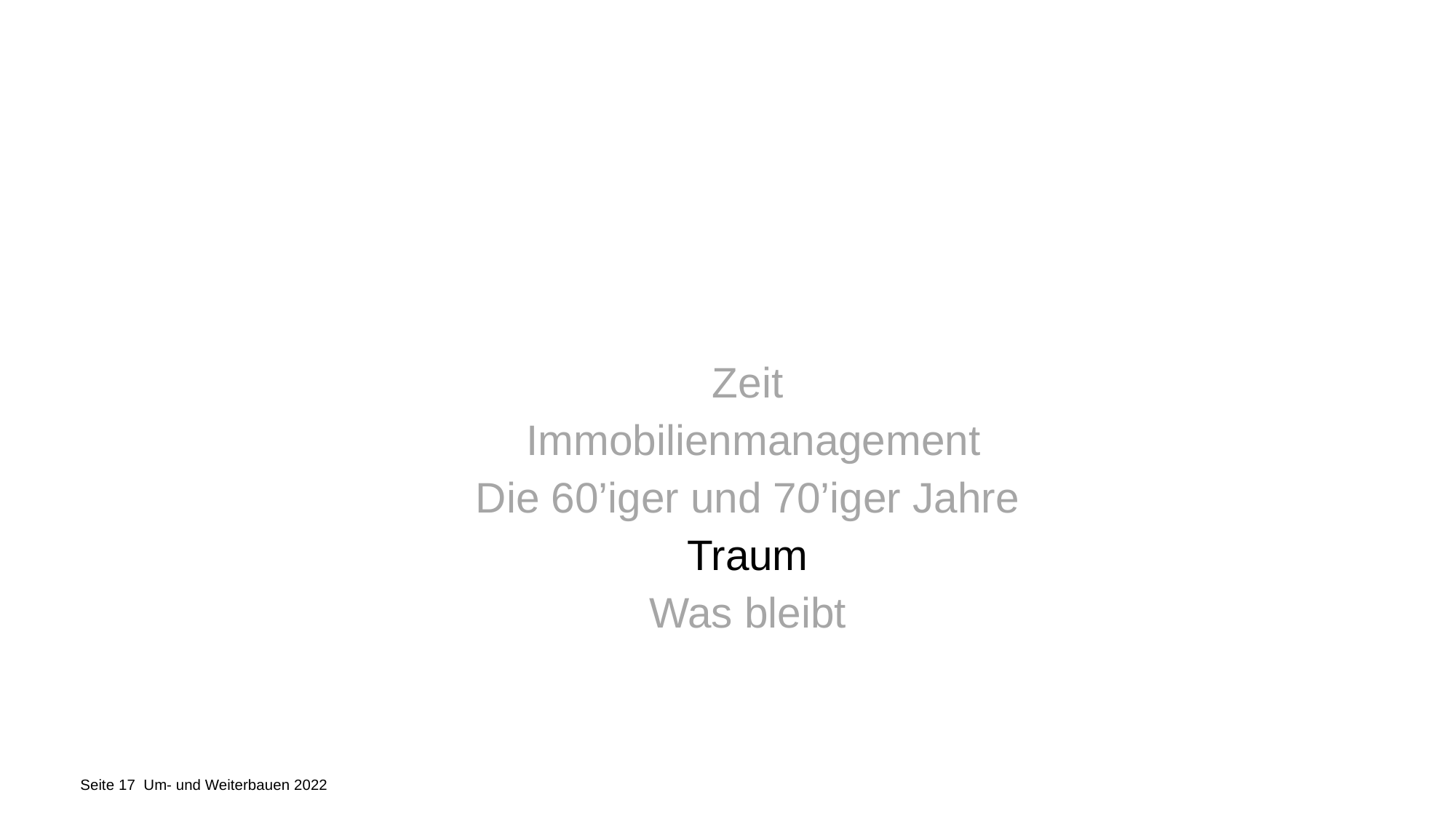

#

Zeit
 Immobilienmanagement
Die 60’iger und 70’iger Jahre
Traum
Was bleibt

Seite 17  Um- und Weiterbauen 2022